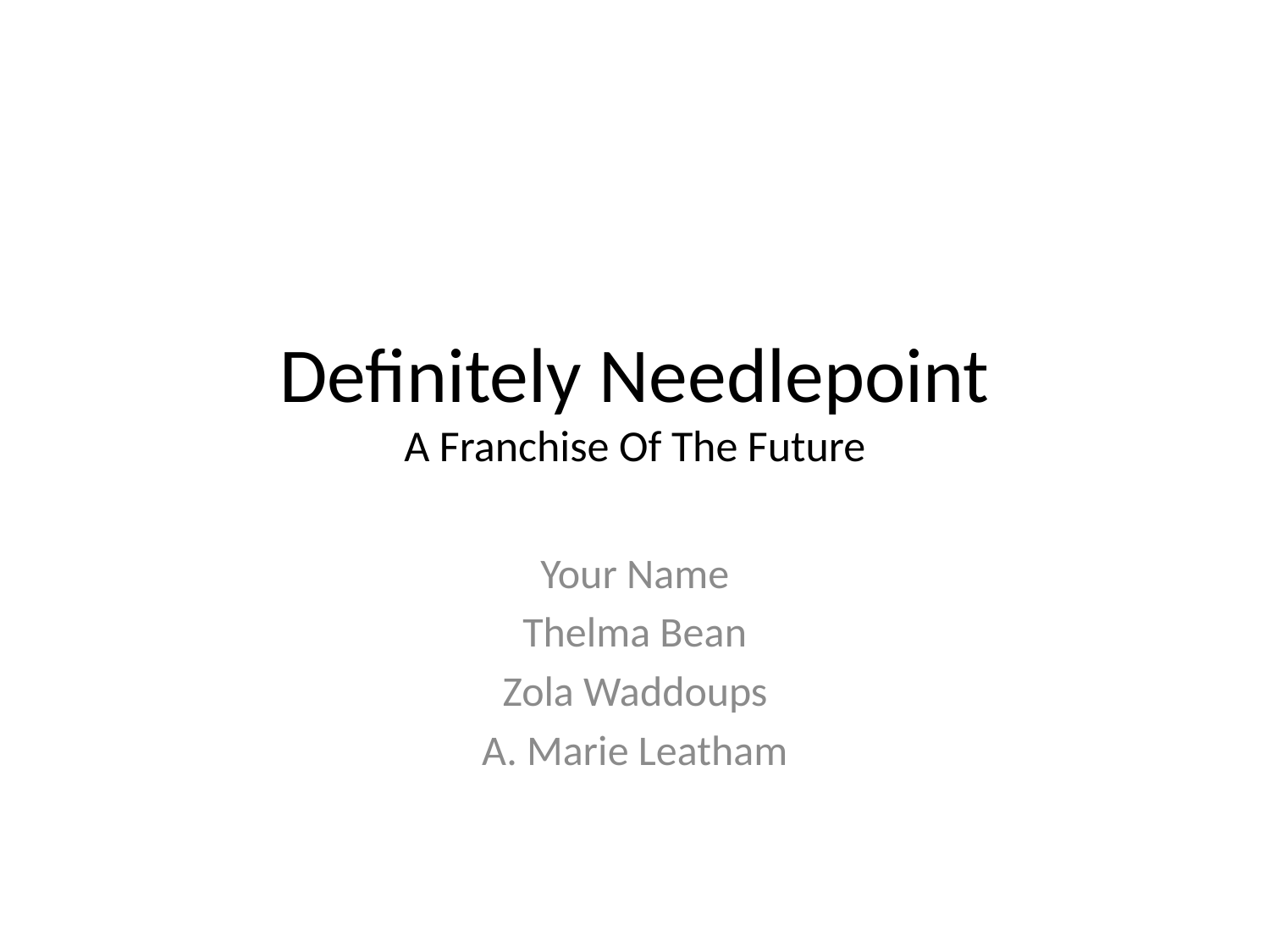

# Definitely Needlepoint A Franchise Of The Future
Your Name
Thelma Bean
Zola Waddoups
A. Marie Leatham